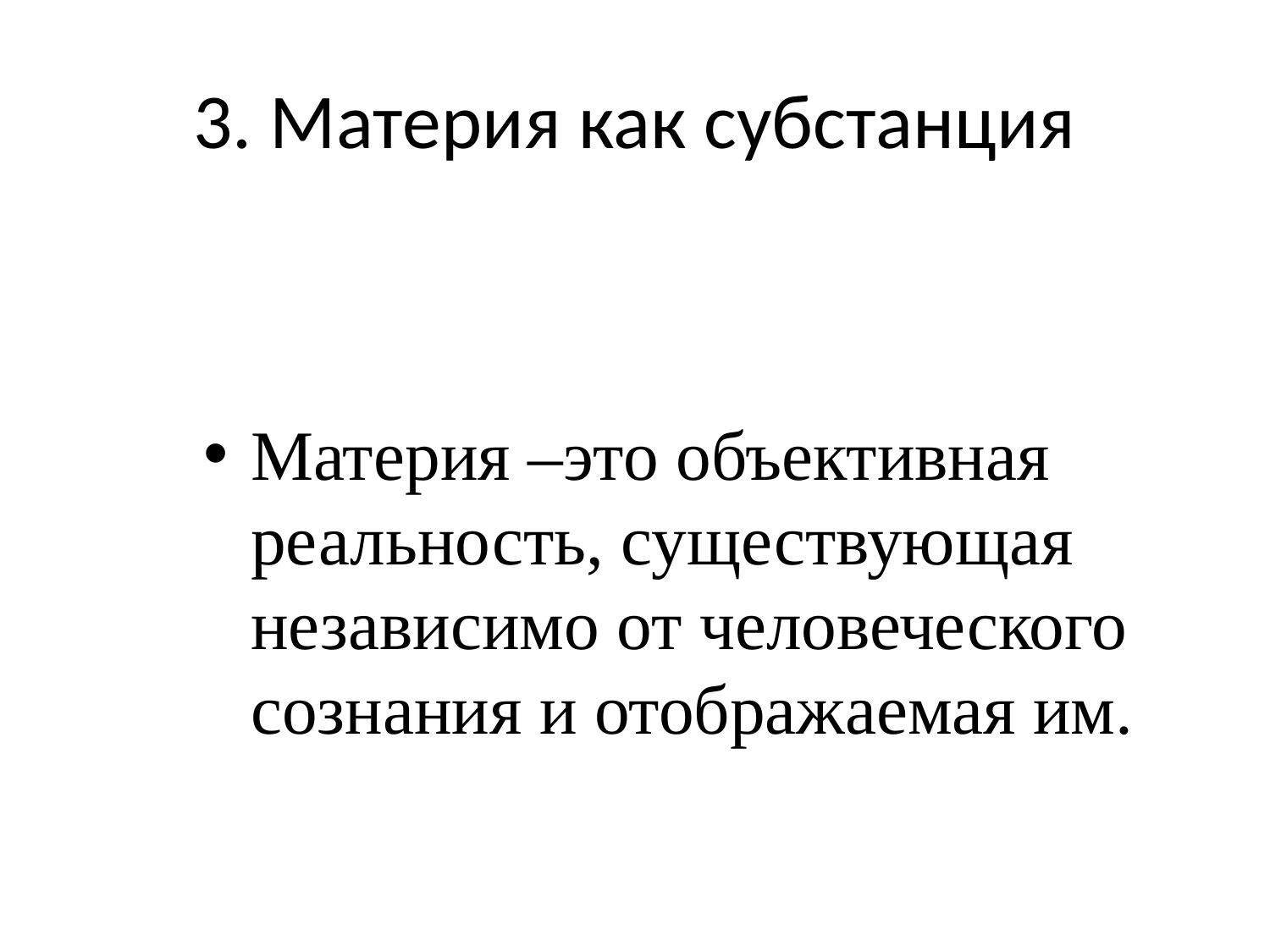

# 3. Материя как субстанция
Материя –это объективная реальность, существующая независимо от человеческого сознания и отображаемая им.